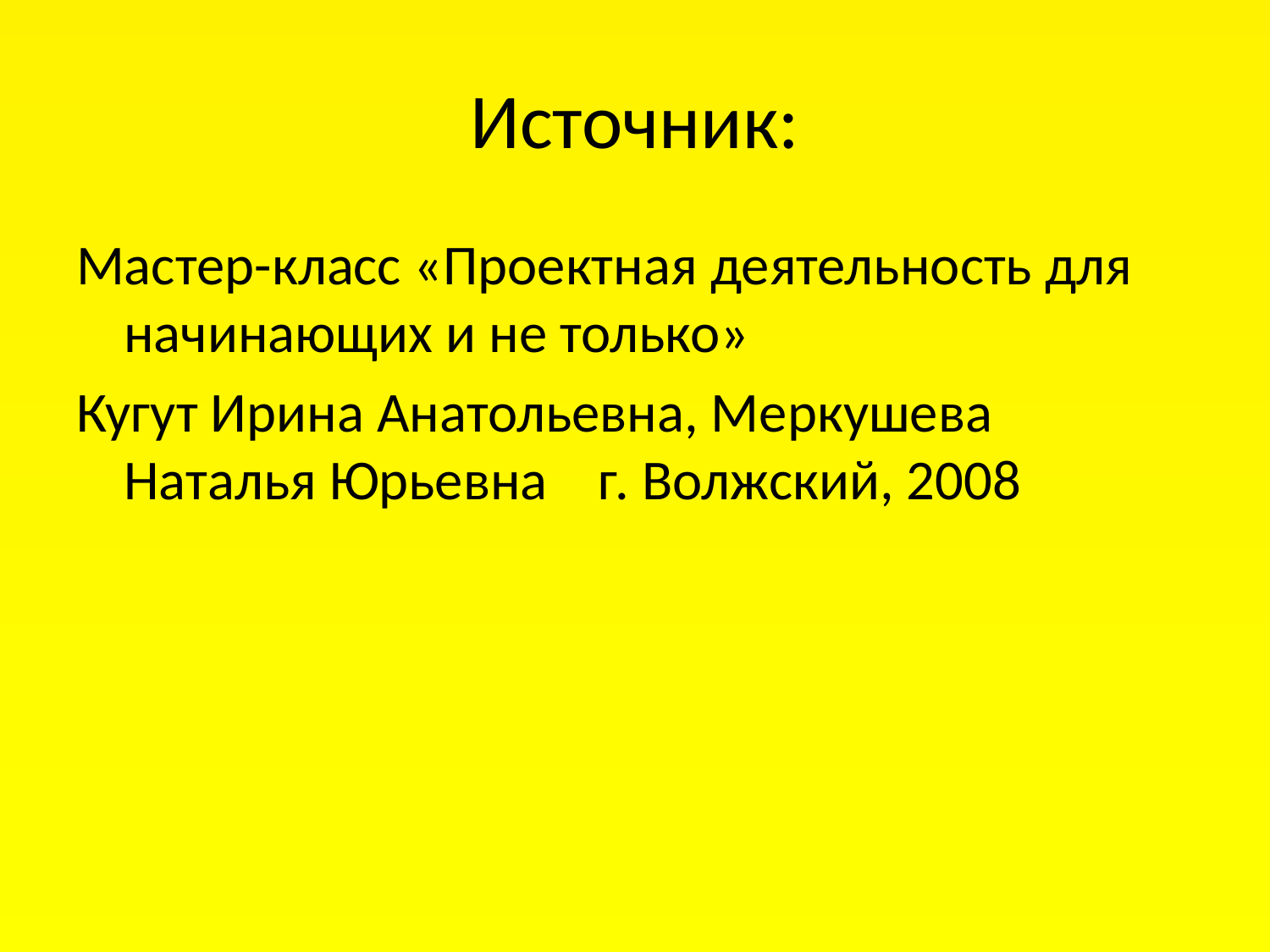

# Источник:
Мастер-класс «Проектная деятельность для начинающих и не только»
Кугут Ирина Анатольевна, Меркушева Наталья Юрьевна    г. Волжский, 2008